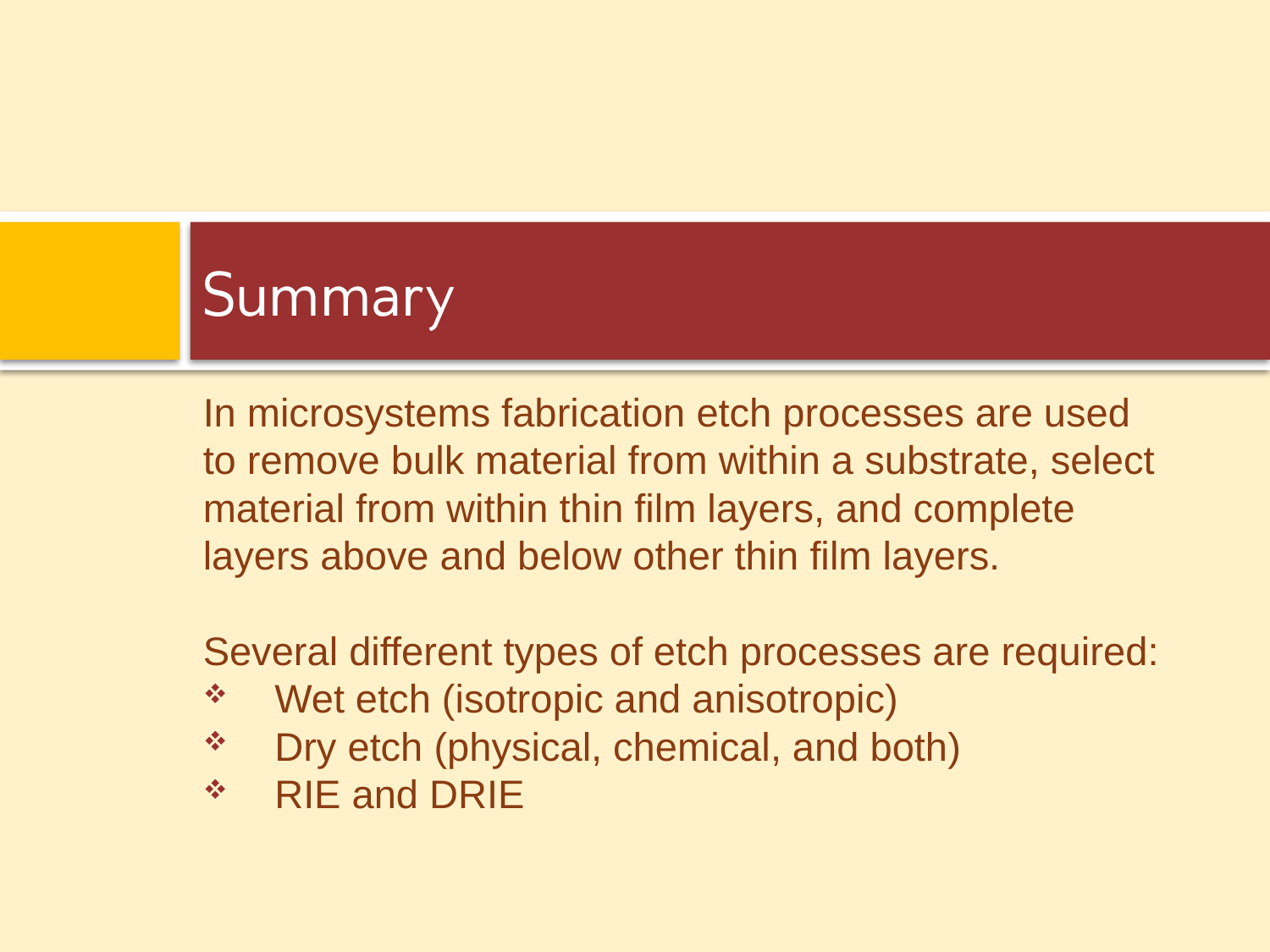

# Summary
In microsystems fabrication etch processes are used to remove bulk material from within a substrate, select material from within thin film layers, and complete layers above and below other thin film layers.

Several different types of etch processes are required:
Wet etch (isotropic and anisotropic)
Dry etch (physical, chemical, and both)
RIE and DRIE